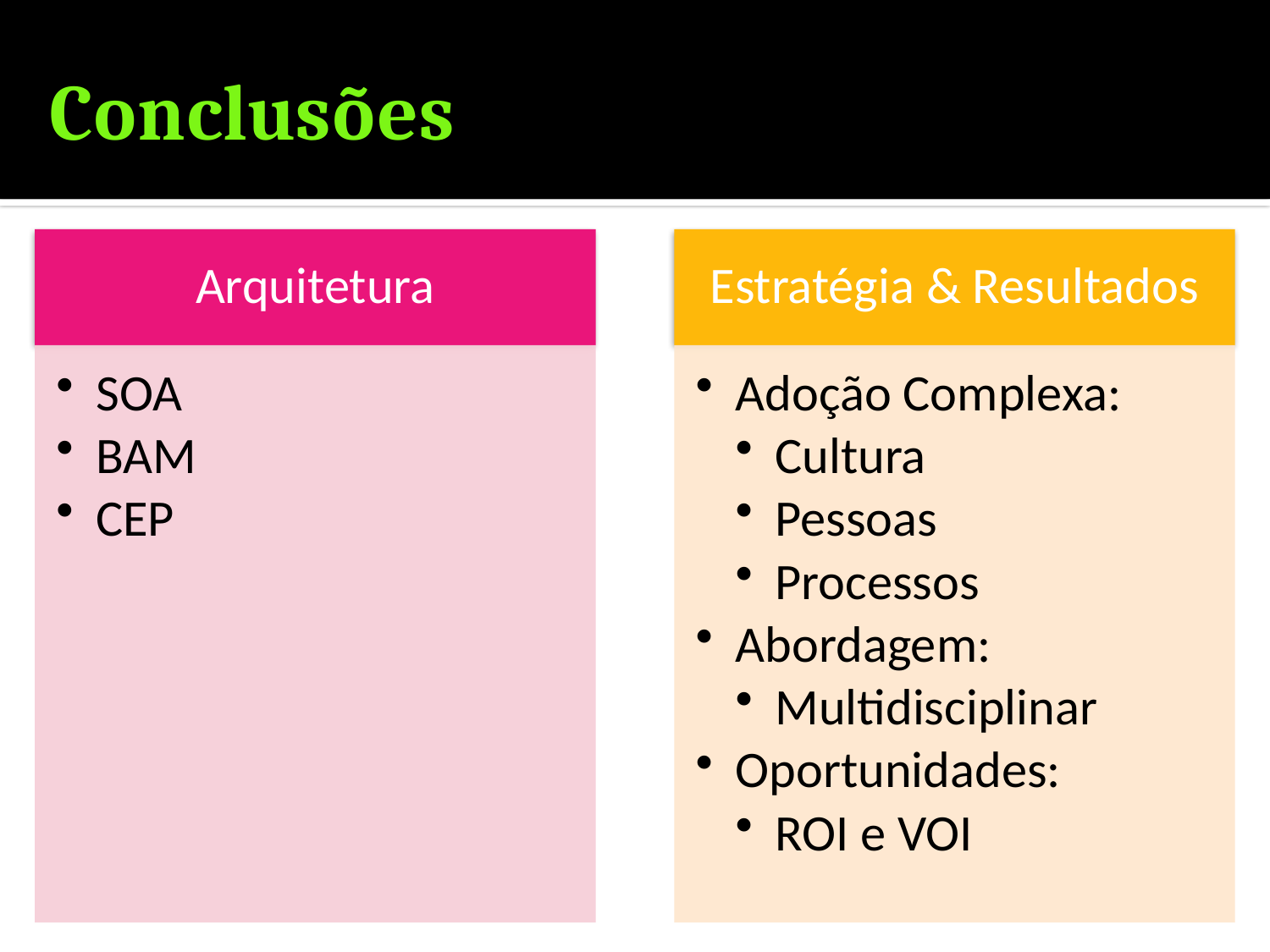

# Conclusões
Arquitetura
SOA
BAM
CEP
Estratégia & Resultados
Adoção Complexa:
Cultura
Pessoas
Processos
Abordagem:
Multidisciplinar
Oportunidades:
ROI e VOI